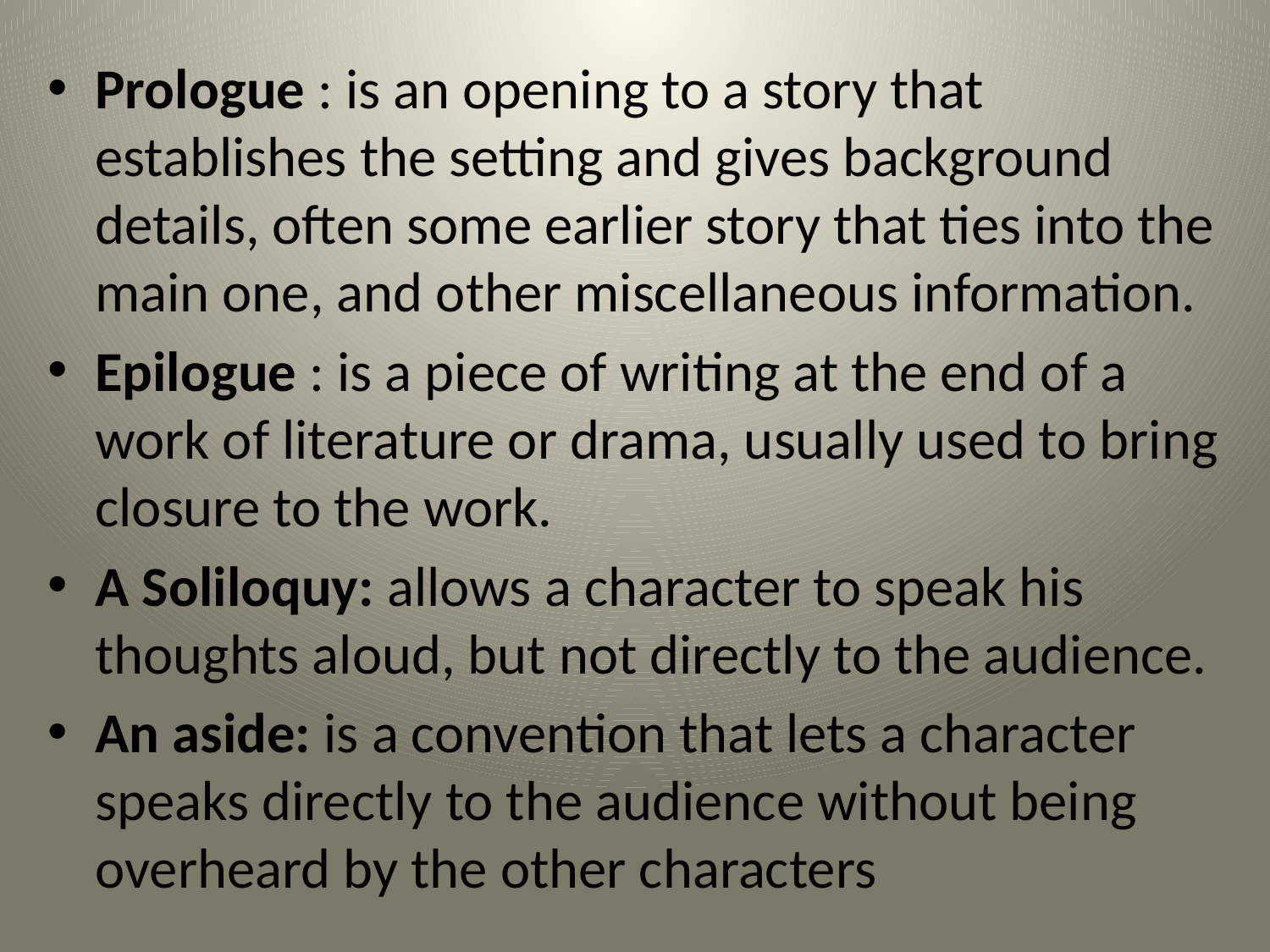

Prologue : is an opening to a story that establishes the setting and gives background details, often some earlier story that ties into the main one, and other miscellaneous information.
Epilogue : is a piece of writing at the end of a work of literature or drama, usually used to bring closure to the work.
A Soliloquy: allows a character to speak his thoughts aloud, but not directly to the audience.
An aside: is a convention that lets a character speaks directly to the audience without being overheard by the other characters